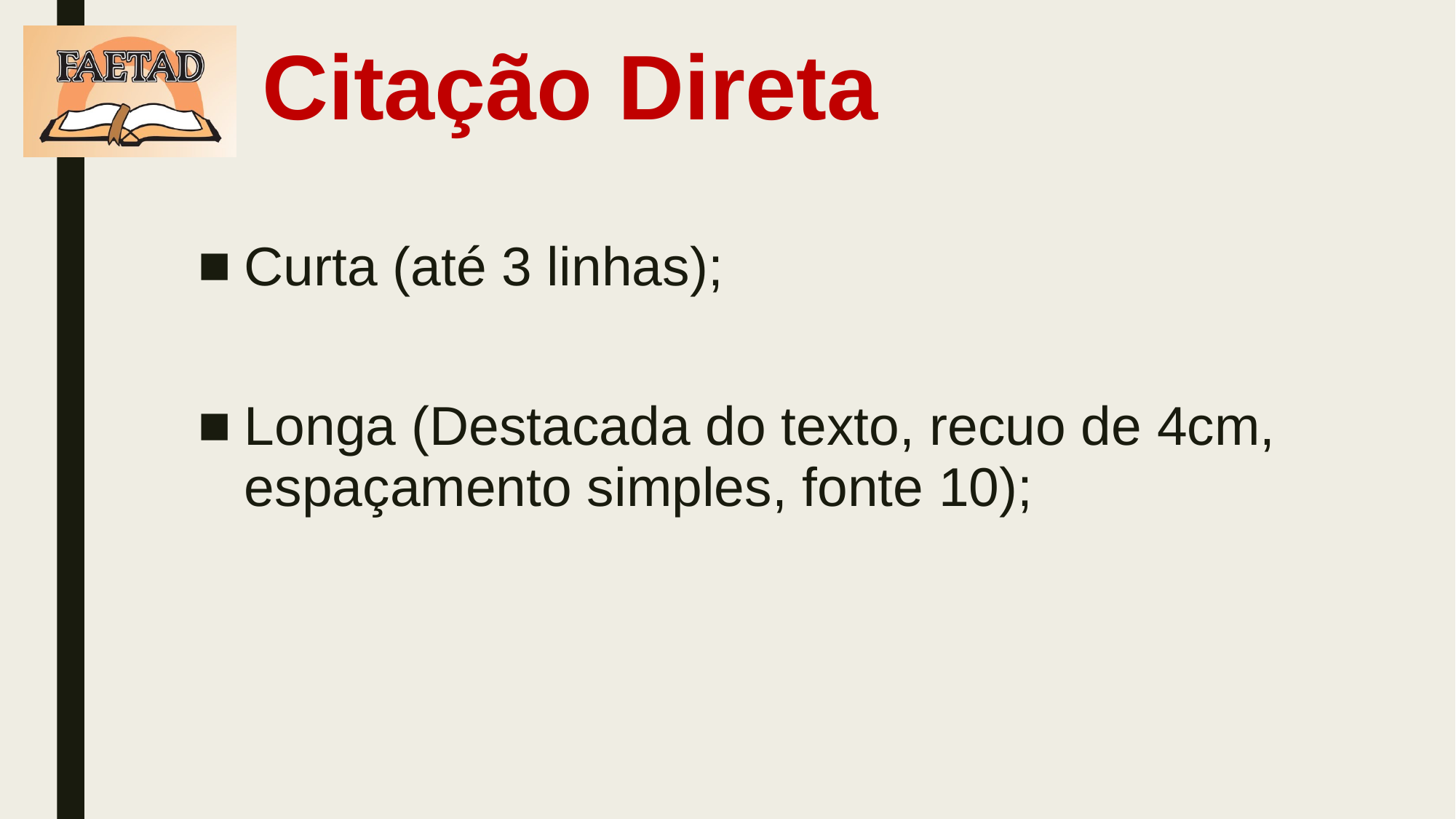

# Citação Direta
Curta (até 3 linhas);

Longa (Destacada do texto, recuo de 4cm, espaçamento simples, fonte 10);